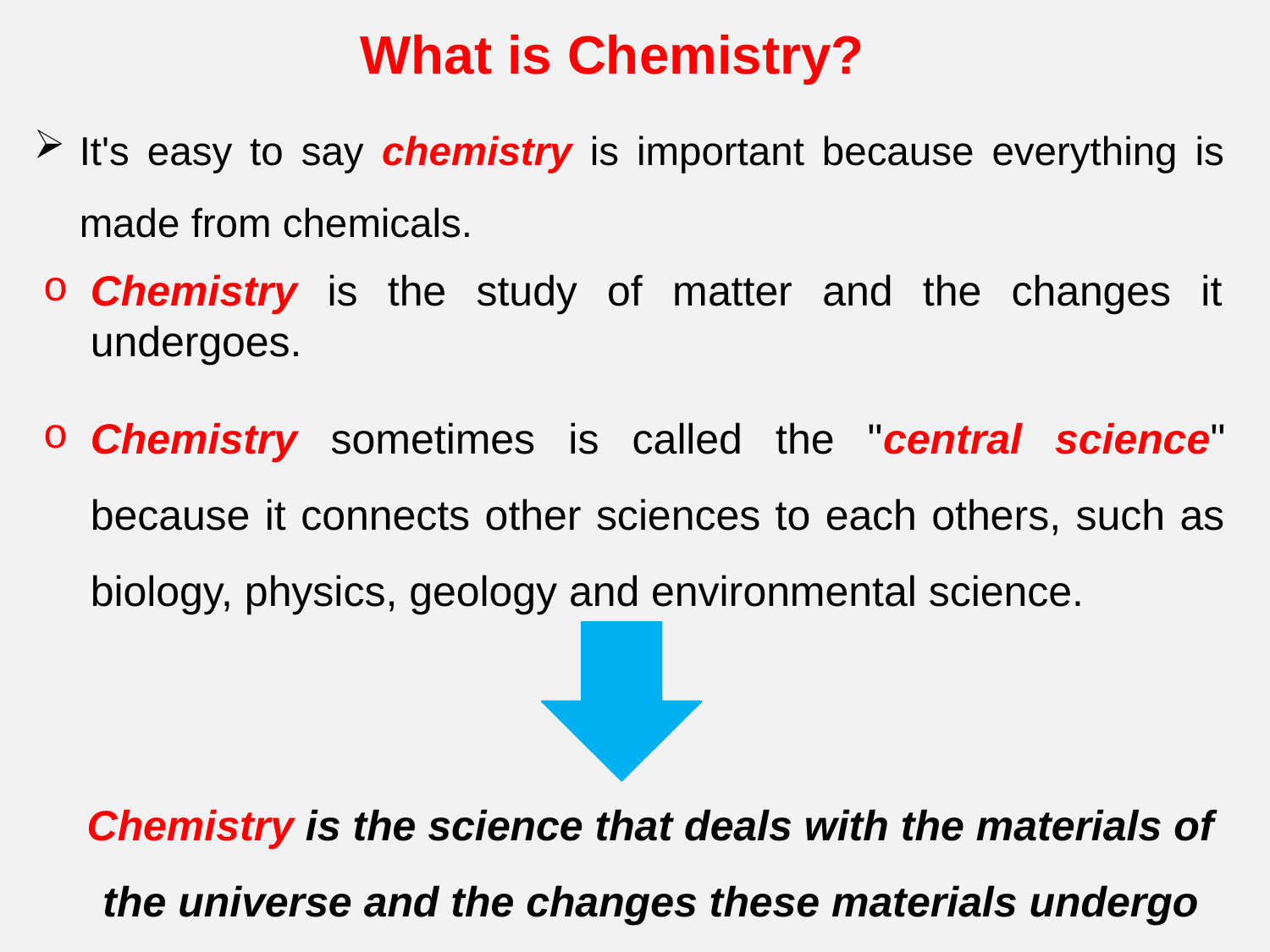

# What is Chemistry?
It's easy to say chemistry is important because everything is made from chemicals.
Chemistry is the study of matter and the changes it undergoes.
Chemistry sometimes is called the "central science" because it connects other sciences to each others, such as biology, physics, geology and environmental science.

Chemistry is the science that deals with the materials of the universe and the changes these materials undergo